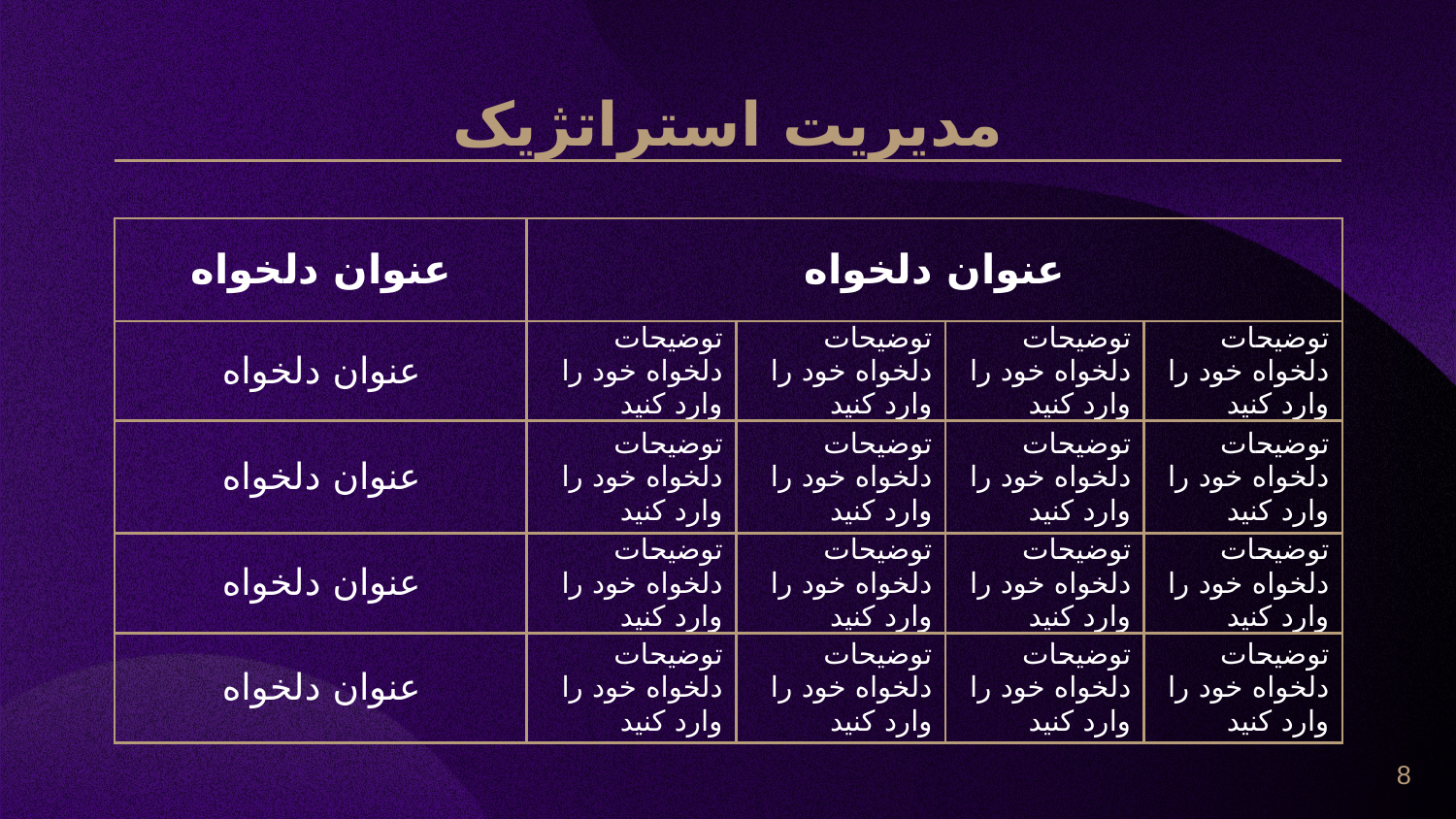

# مدیریت استراتژیک
| عنوان دلخواه | عنوان دلخواه |  |  |  |
| --- | --- | --- | --- | --- |
| عنوان دلخواه | توضیحات دلخواه خود را وارد کنید | توضیحات دلخواه خود را وارد کنید | توضیحات دلخواه خود را وارد کنید | توضیحات دلخواه خود را وارد کنید |
| عنوان دلخواه | توضیحات دلخواه خود را وارد کنید | توضیحات دلخواه خود را وارد کنید | توضیحات دلخواه خود را وارد کنید | توضیحات دلخواه خود را وارد کنید |
| عنوان دلخواه | توضیحات دلخواه خود را وارد کنید | توضیحات دلخواه خود را وارد کنید | توضیحات دلخواه خود را وارد کنید | توضیحات دلخواه خود را وارد کنید |
| عنوان دلخواه | توضیحات دلخواه خود را وارد کنید | توضیحات دلخواه خود را وارد کنید | توضیحات دلخواه خود را وارد کنید | توضیحات دلخواه خود را وارد کنید |
8